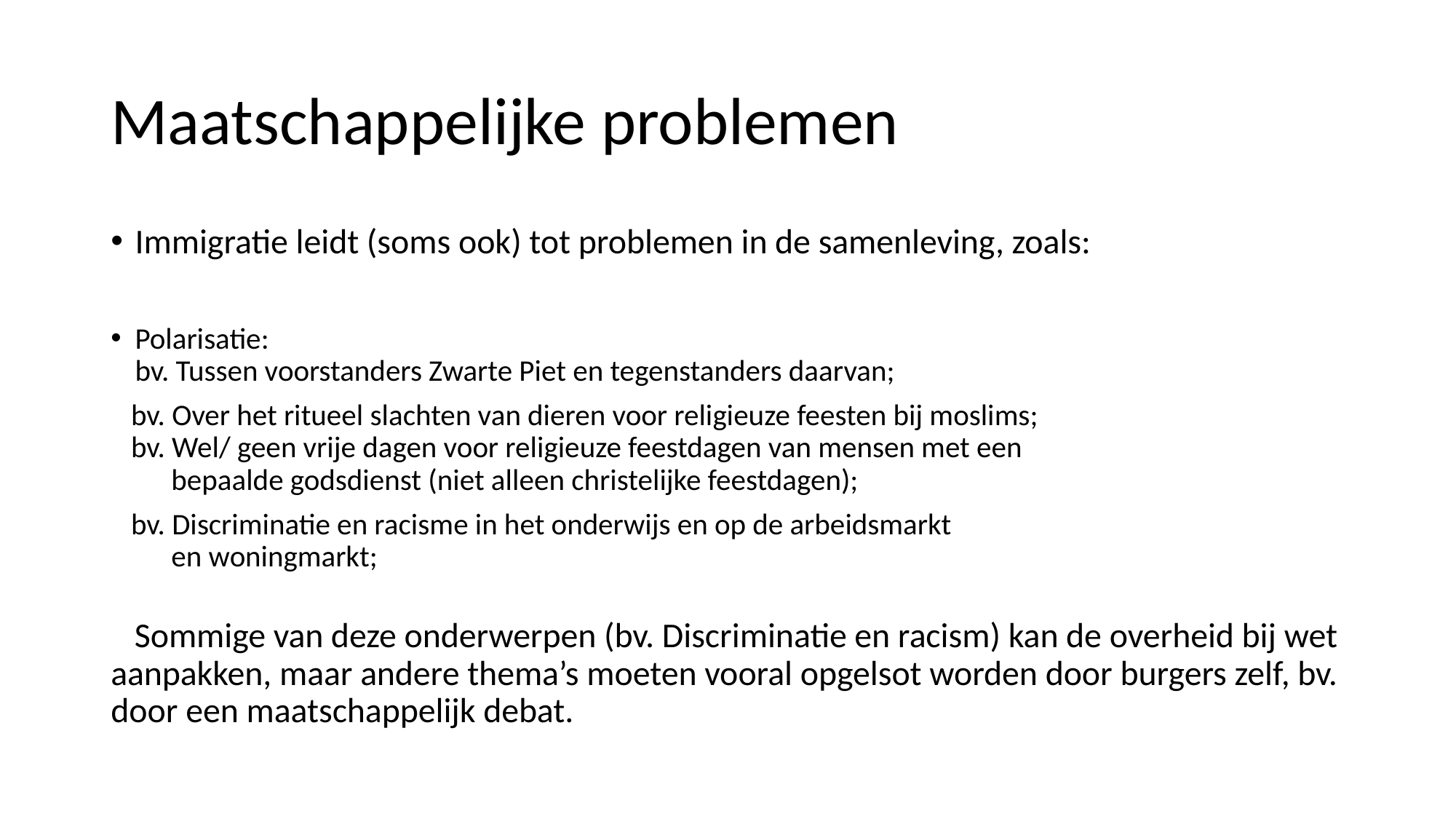

# Maatschappelijke problemen
Immigratie leidt (soms ook) tot problemen in de samenleving, zoals:

Polarisatie:
bv. Tussen voorstanders Zwarte Piet en tegenstanders daarvan;
   bv. Over het ritueel slachten van dieren voor religieuze feesten bij moslims;
   bv. Wel/ geen vrije dagen voor religieuze feestdagen van mensen met een
         bepaalde godsdienst (niet alleen christelijke feestdagen);
   bv. Discriminatie en racisme in het onderwijs en op de arbeidsmarkt
         en woningmarkt;
   Sommige van deze onderwerpen (bv. Discriminatie en racism) kan de overheid bij wet aanpakken, maar andere thema’s moeten vooral opgelsot worden door burgers zelf, bv. door een maatschappelijk debat.